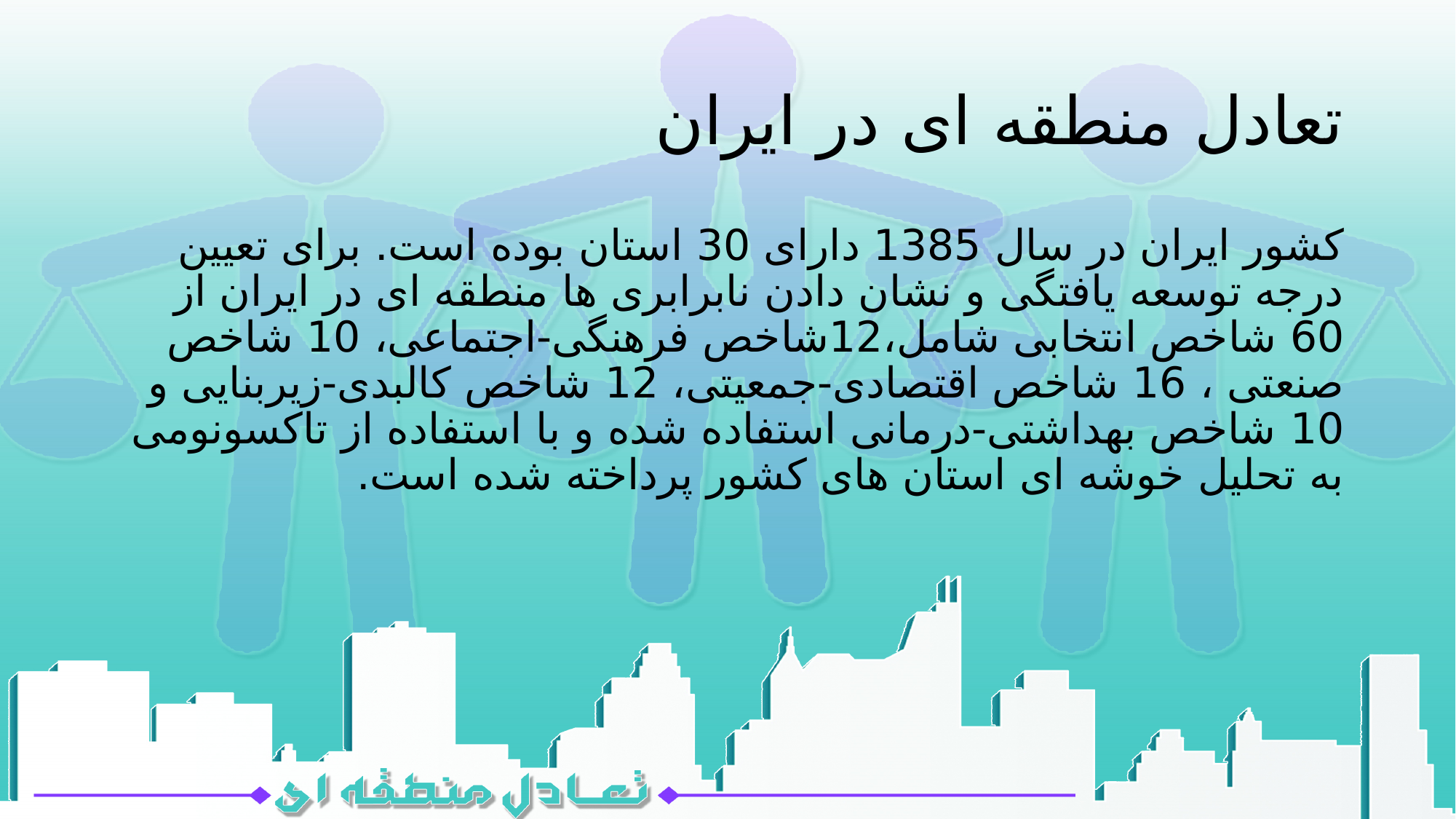

# تعادل منطقه ای در ایران
کشور ایران در سال 1385 دارای 30 استان بوده است. برای تعیین درجه توسعه یافتگی و نشان دادن نابرابری ها منطقه ای در ایران از 60 شاخص انتخابی شامل،12شاخص فرهنگی-اجتماعی، 10 شاخص صنعتی ، 16 شاخص اقتصادی-جمعیتی، 12 شاخص کالبدی-زیربنایی و 10 شاخص بهداشتی-درمانی استفاده شده و با استفاده از تاکسونومی به تحلیل خوشه ای استان های کشور پرداخته شده است.